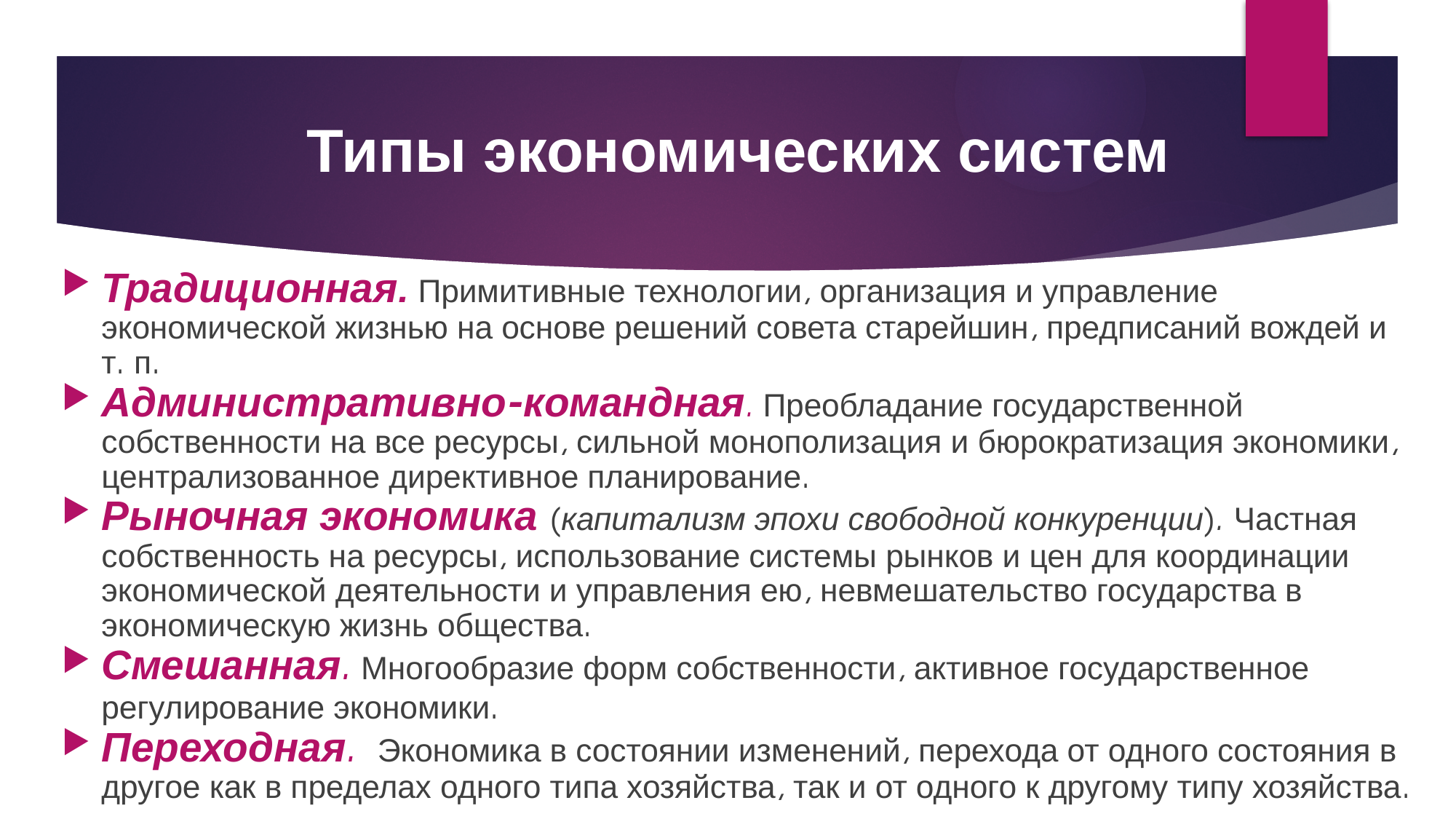

# Типы экономических систем
Традиционная. Примитивные технологии, организация и управление экономической жизнью на основе решений совета старейшин, предписаний вождей и т. п.
Административно-командная. Преобладание государственной собственности на все ресурсы, сильной монополизация и бюрократизация экономики, централизованное директивное планирование.
Рыночная экономика (капитализм эпохи свободной конкуренции). Частная собственность на ресурсы, использование системы рынков и цен для координации экономической деятельности и управления ею, невмешательство государства в экономическую жизнь общества.
Смешанная. Многообразие форм собственности, активное государственное регулирование экономики.
Переходная.  Экономика в состоянии изменений, перехода от одного состояния в другое как в пределах одного типа хозяйства, так и от одного к другому типу хозяйства.